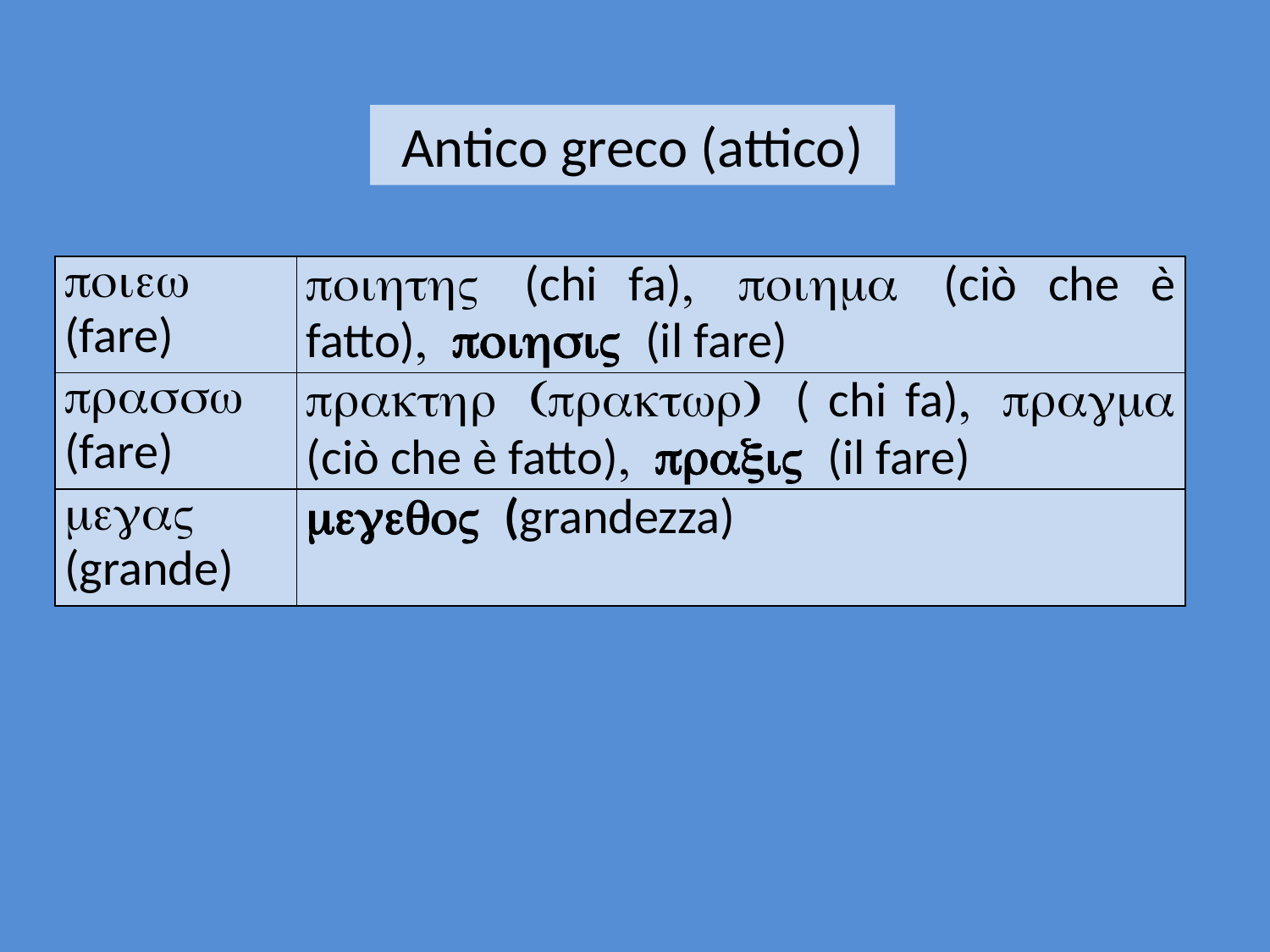

Antico greco (attico)
| ποιεω (fare) | ποιητης (chi fa), ποιημα (ciò che è fatto), ποιησις (il fare) |
| --- | --- |
| πρασσω (fare) | πρακτηρ (πρακτωρ) ( chi fa), πραγμα (ciò che è fatto), πραξις (il fare) |
| μεγας (grande) | μεγεθος (grandezza) |